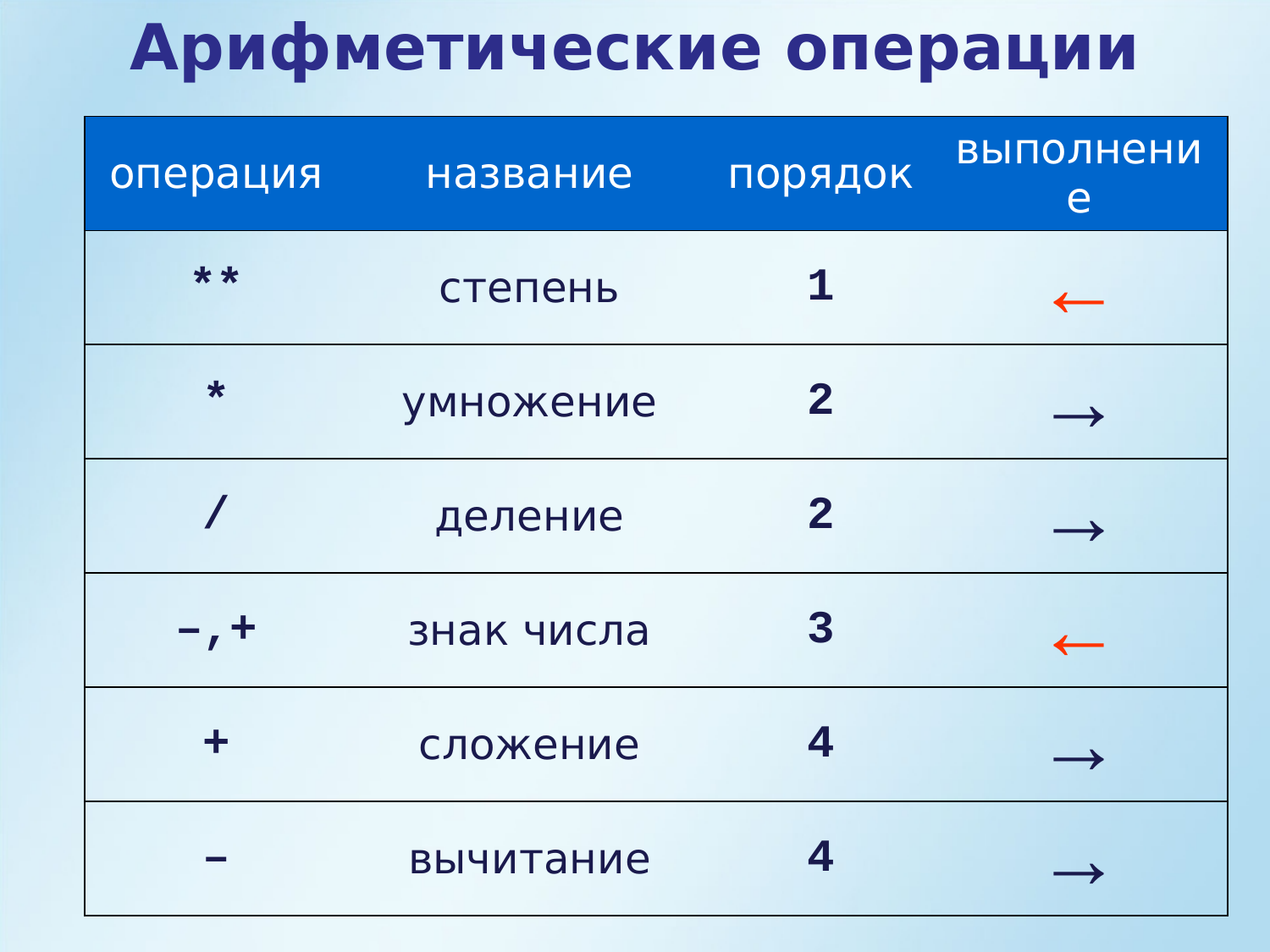

Арифметические операции
| операция | название | порядок | выполнение |
| --- | --- | --- | --- |
| \*\* | степень | 1 | ← |
| \* | умножение | 2 | → |
| / | деление | 2 | → |
| –,+ | знак числа | 3 | ← |
| + | сложение | 4 | → |
| – | вычитание | 4 | → |